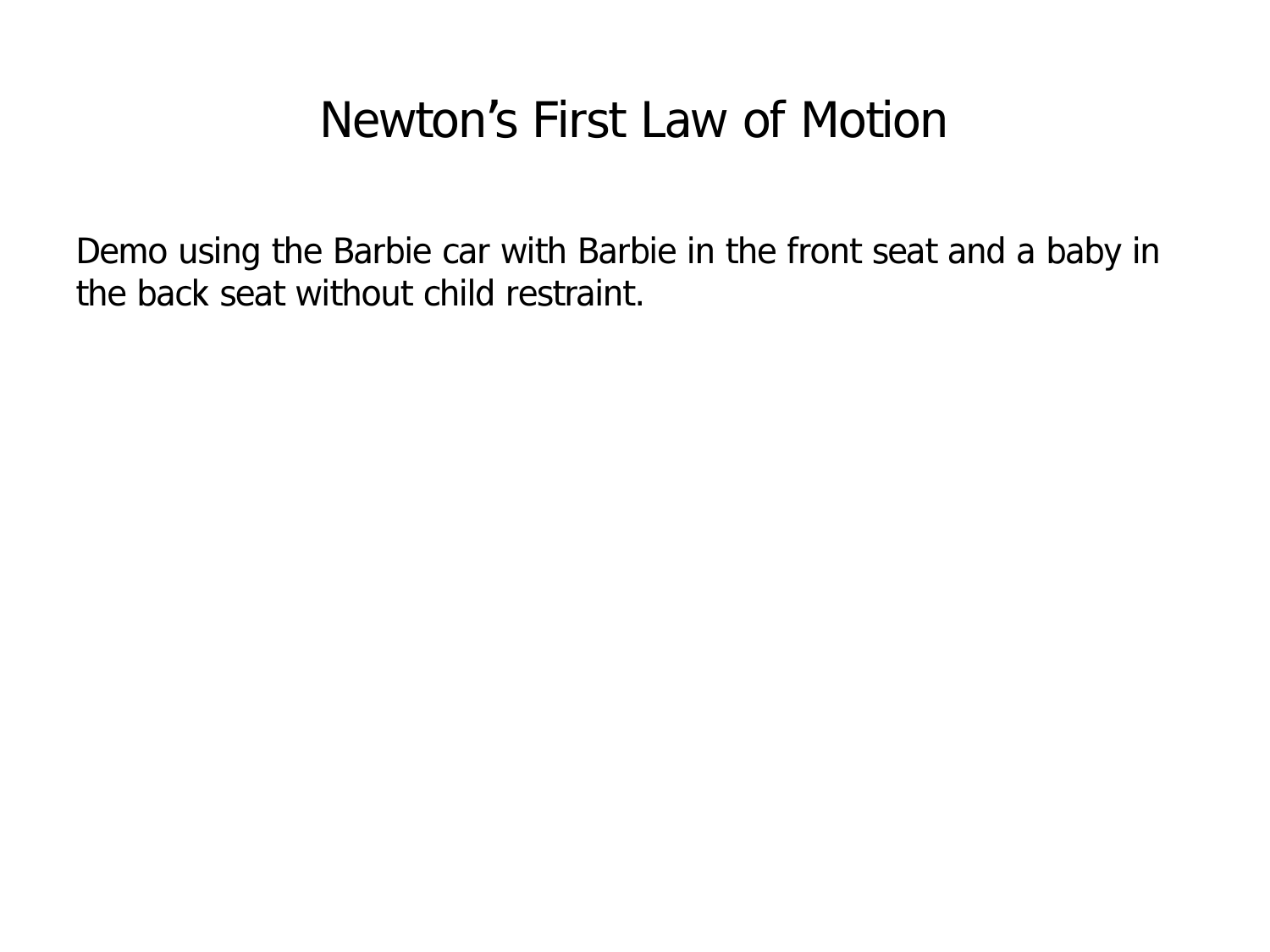

# Newton’s First Law of Motion
Demo using the Barbie car with Barbie in the front seat and a baby in the back seat without child restraint.